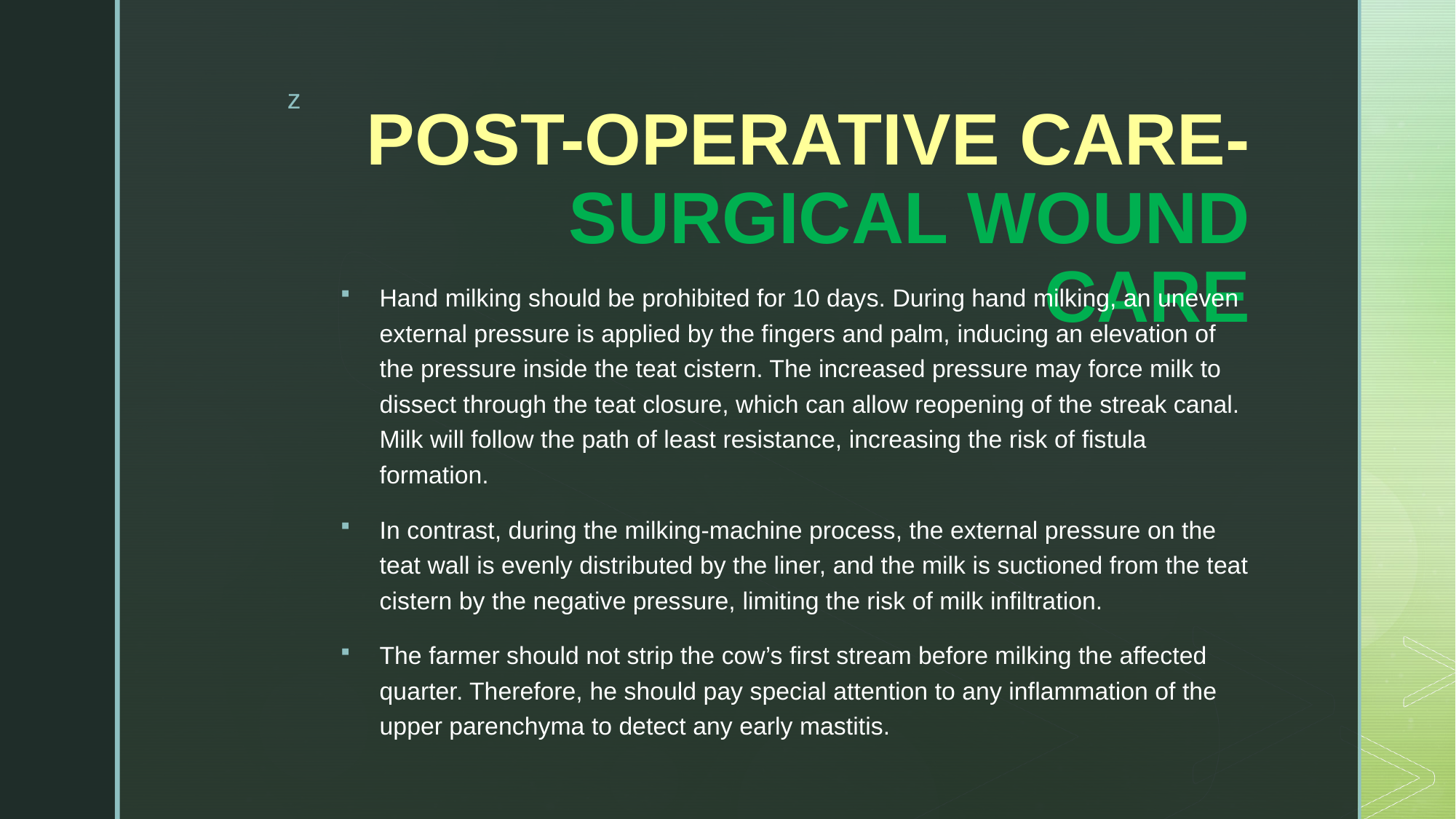

# POST-OPERATIVE CARE- SURGICAL WOUND CARE
Hand milking should be prohibited for 10 days. During hand milking, an uneven external pressure is applied by the fingers and palm, inducing an elevation of the pressure inside the teat cistern. The increased pressure may force milk to dissect through the teat closure, which can allow reopening of the streak canal. Milk will follow the path of least resistance, increasing the risk of fistula formation.
In contrast, during the milking-machine process, the external pressure on the teat wall is evenly distributed by the liner, and the milk is suctioned from the teat cistern by the negative pressure, limiting the risk of milk infiltration.
The farmer should not strip the cow’s first stream before milking the affected quarter. Therefore, he should pay special attention to any inflammation of the upper parenchyma to detect any early mastitis.